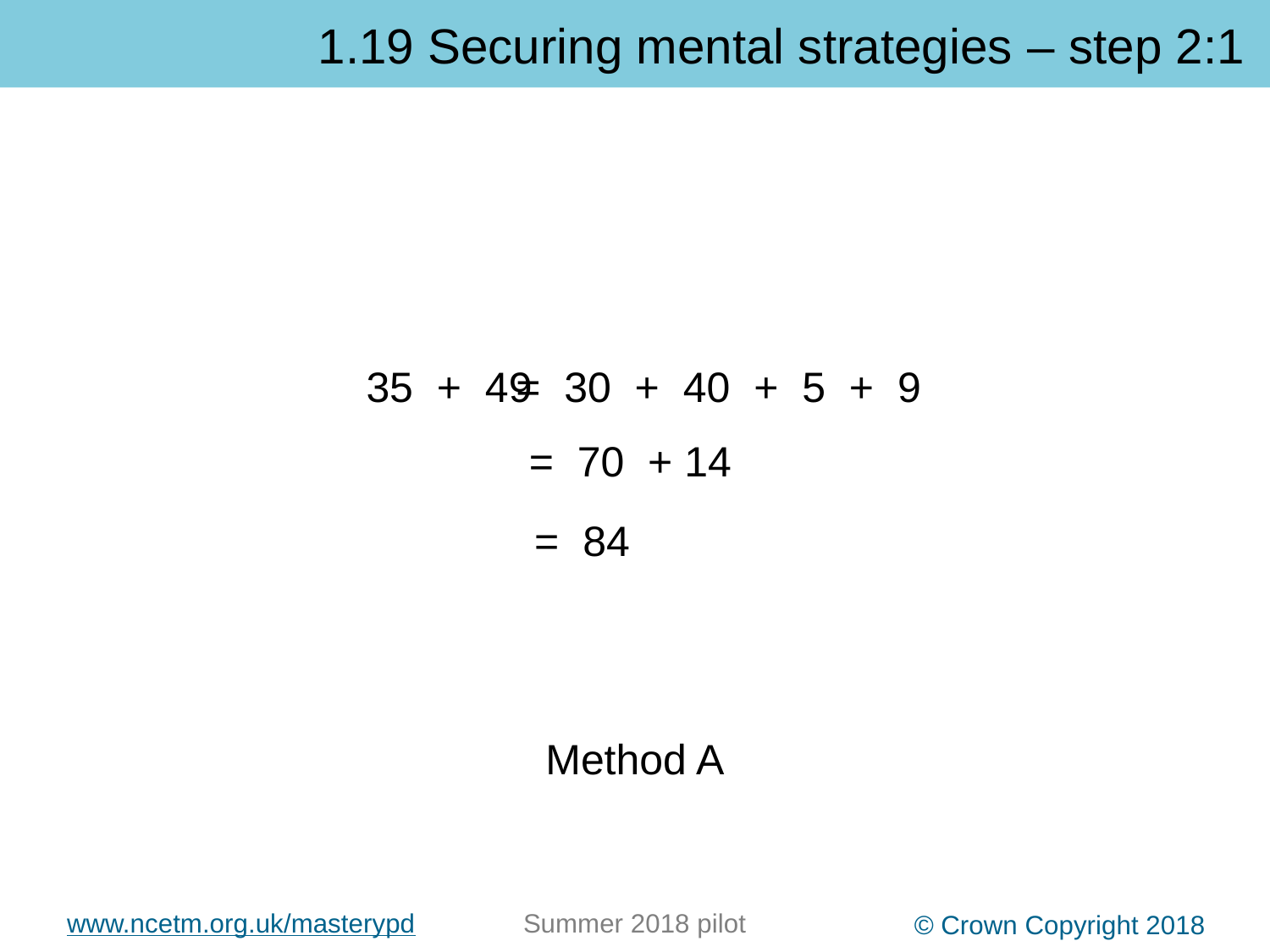

1.19 Securing mental strategies – step 2:1
35  +  49
=  30  +  40  +  5  +  9
=  70  + 14
=  84
Method A